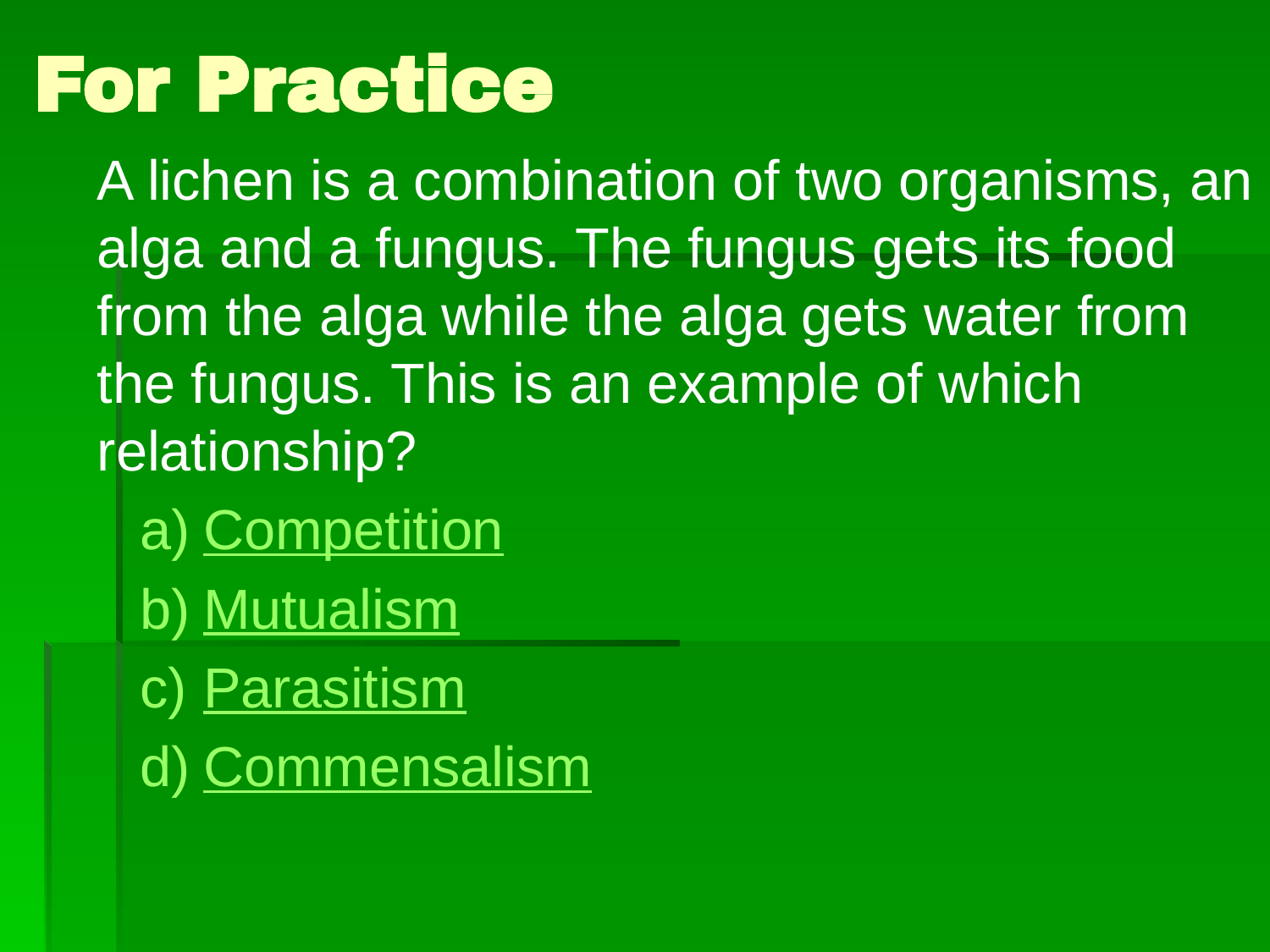

# For Practice
	A lichen is a combination of two organisms, an alga and a fungus. The fungus gets its food from the alga while the alga gets water from the fungus. This is an example of which relationship?
Competition
Mutualism
Parasitism
Commensalism